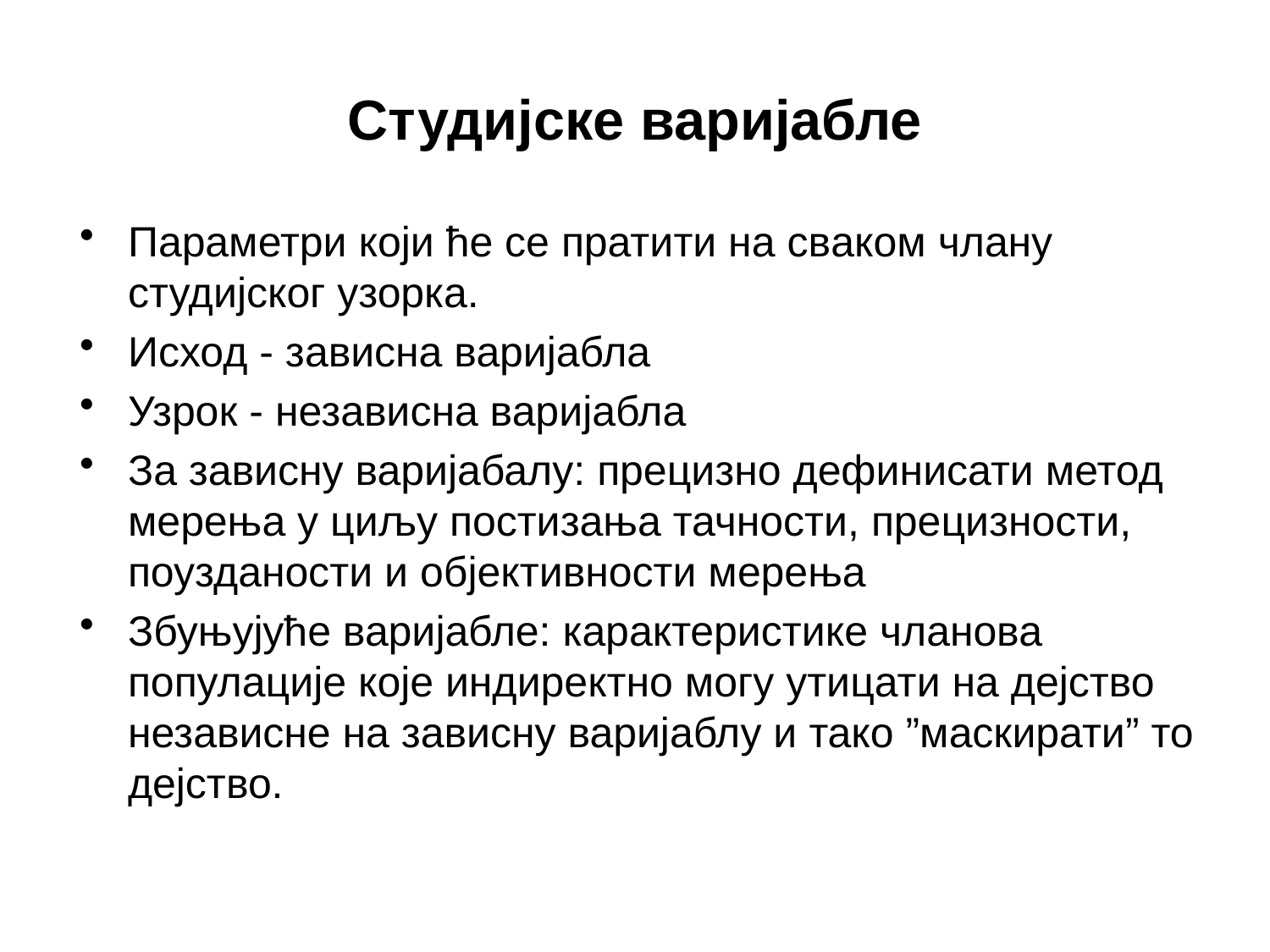

# Студијске варијабле
Параметри који ће се пратити на свaком члану студијског узорка.
Исход - зависна варијабла
Узрок - независна варијабла
За зависну варијабалу: прецизно дефинисати метод мерења у циљу постизања тачности, прецизности, поузданости и објективности мерења
Збуњујуће варијабле: карактеристике чланова популације које индиректно могу утицати на дејство независне на зависну варијаблу и тако ”маскирати” то дејство.